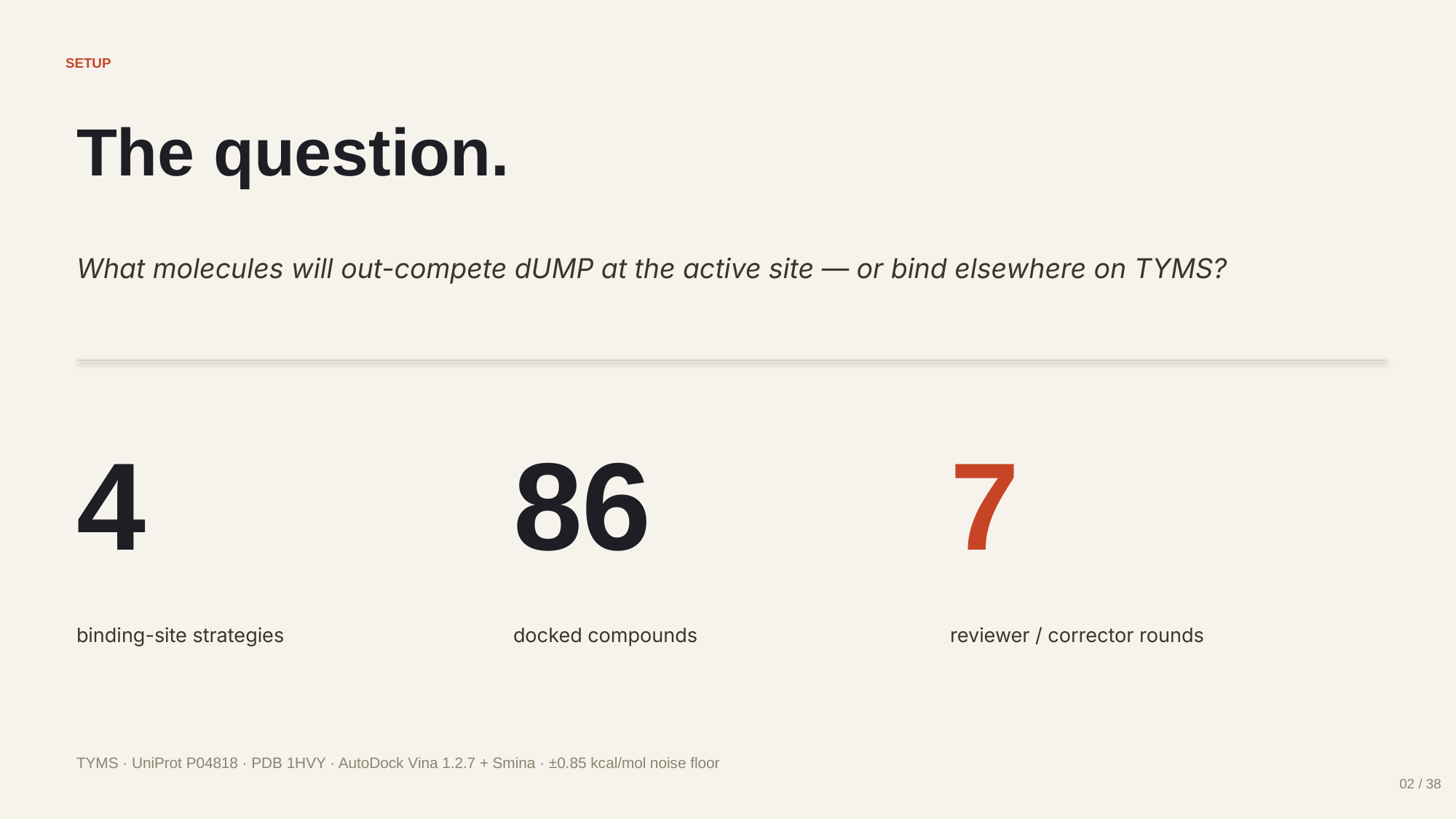

SETUP
The question.
What molecules will out-compete dUMP at the active site — or bind elsewhere on TYMS?
4
86
7
binding-site strategies
docked compounds
reviewer / corrector rounds
TYMS · UniProt P04818 · PDB 1HVY · AutoDock Vina 1.2.7 + Smina · ±0.85 kcal/mol noise floor
02 / 38